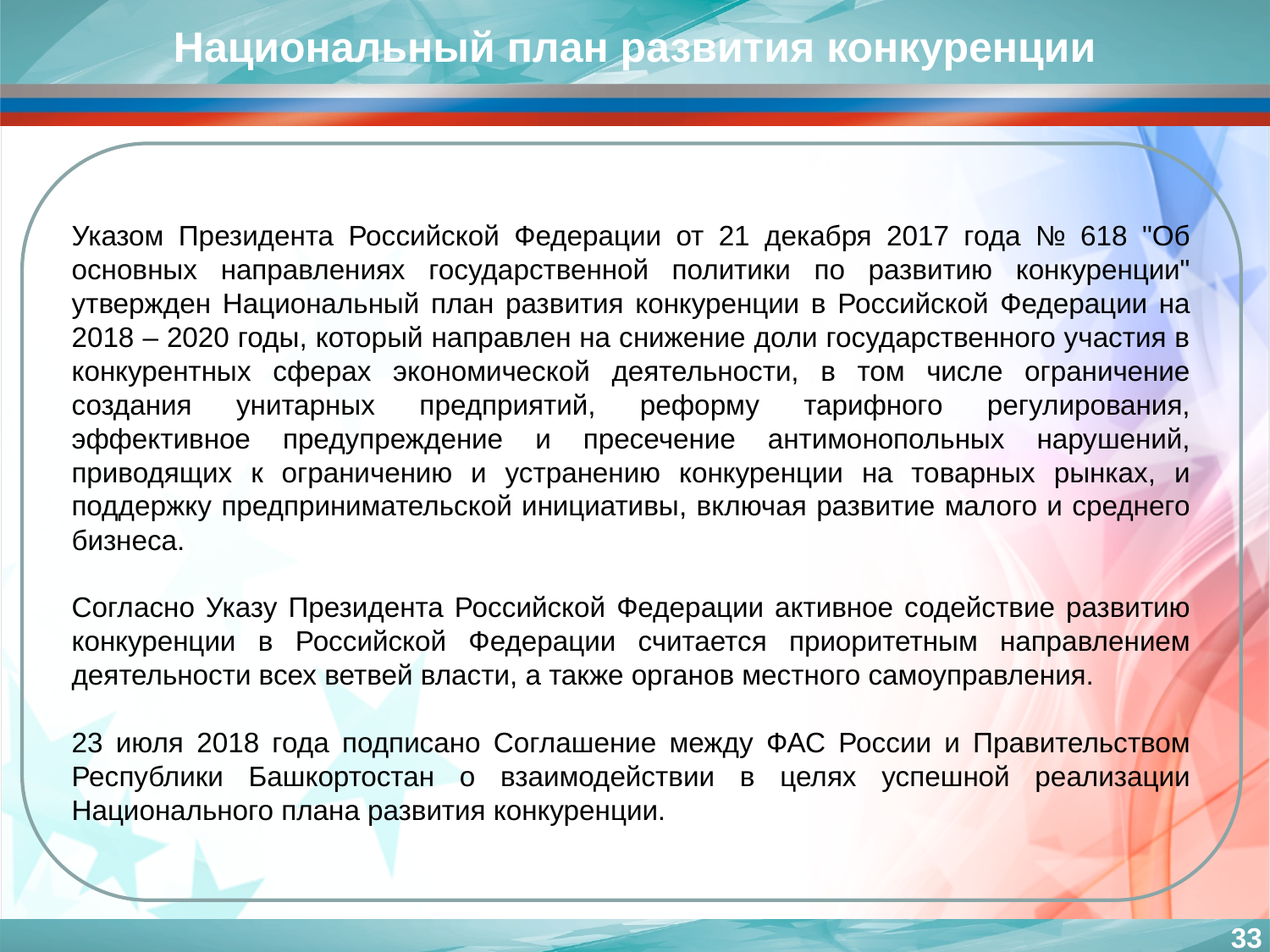

Национальный план развития конкуренции

Указом Президента Российской Федерации от 21 декабря 2017 года № 618 "Об основных направлениях государственной политики по развитию конкуренции" утвержден Национальный план развития конкуренции в Российской Федерации на 2018 – 2020 годы, который направлен на снижение доли государственного участия в конкурентных сферах экономической деятельности, в том числе ограничение создания унитарных предприятий, реформу тарифного регулирования, эффективное предупреждение и пресечение антимонопольных нарушений, приводящих к ограничению и устранению конкуренции на товарных рынках, и поддержку предпринимательской инициативы, включая развитие малого и среднего бизнеса.

Согласно Указу Президента Российской Федерации активное содействие развитию конкуренции в Российской Федерации считается приоритетным направлением деятельности всех ветвей власти, а также органов местного самоуправления.

23 июля 2018 года подписано Соглашение между ФАС России и Правительством Республики Башкортостан о взаимодействии в целях успешной реализации Национального плана развития конкуренции.
33